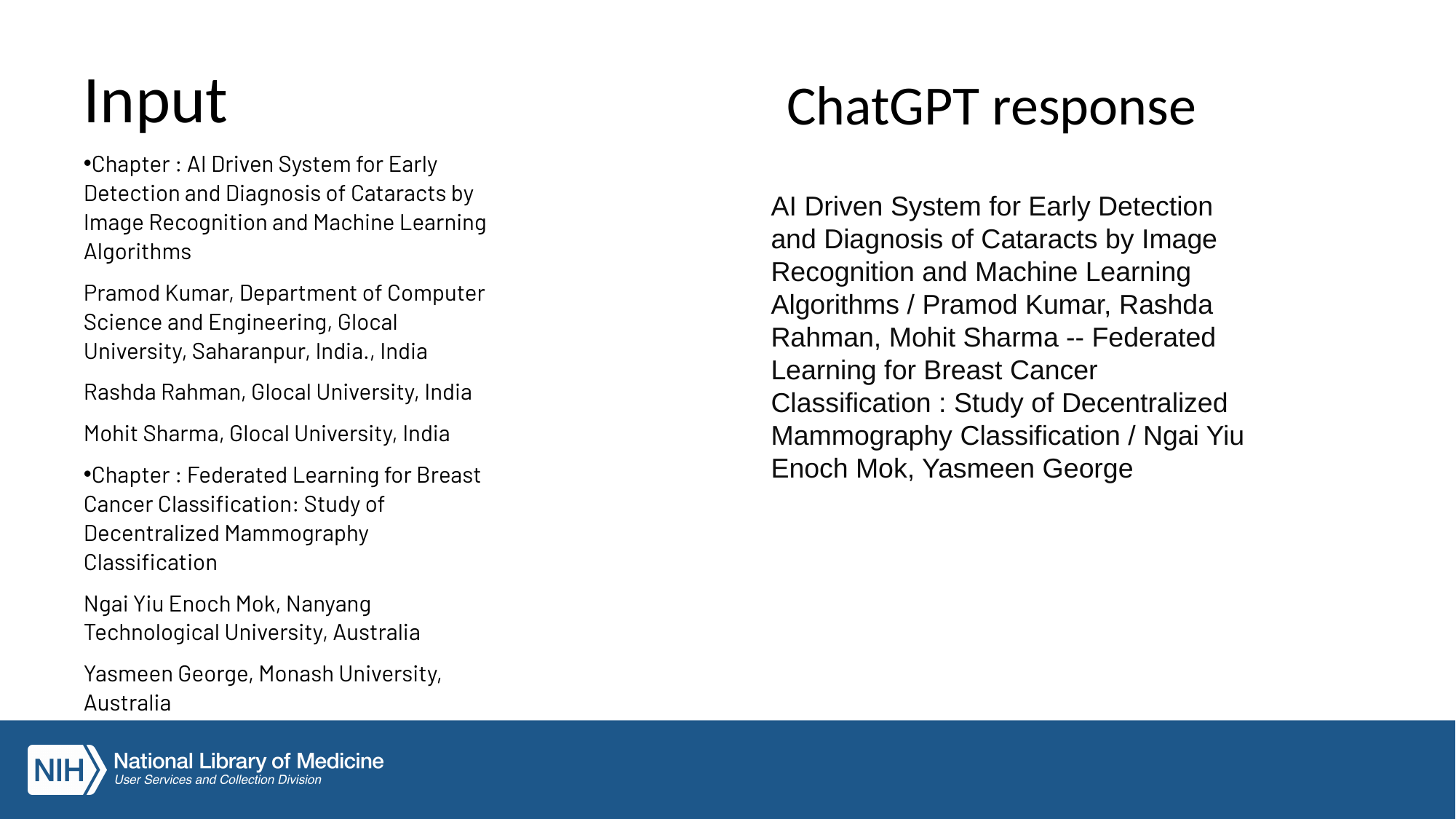

# Input
ChatGPT response
Chapter : AI Driven System for Early Detection and Diagnosis of Cataracts by Image Recognition and Machine Learning Algorithms
Pramod Kumar, Department of Computer Science and Engineering, Glocal University, Saharanpur, India., India
Rashda Rahman, Glocal University, India
Mohit Sharma, Glocal University, India
Chapter : Federated Learning for Breast Cancer Classification: Study of Decentralized Mammography Classification
Ngai Yiu Enoch Mok, Nanyang Technological University, Australia
Yasmeen George, Monash University, Australia

AI Driven System for Early Detection and Diagnosis of Cataracts by Image Recognition and Machine Learning Algorithms / Pramod Kumar, Rashda Rahman, Mohit Sharma -- Federated Learning for Breast Cancer Classification : Study of Decentralized Mammography Classification / Ngai Yiu Enoch Mok, Yasmeen George